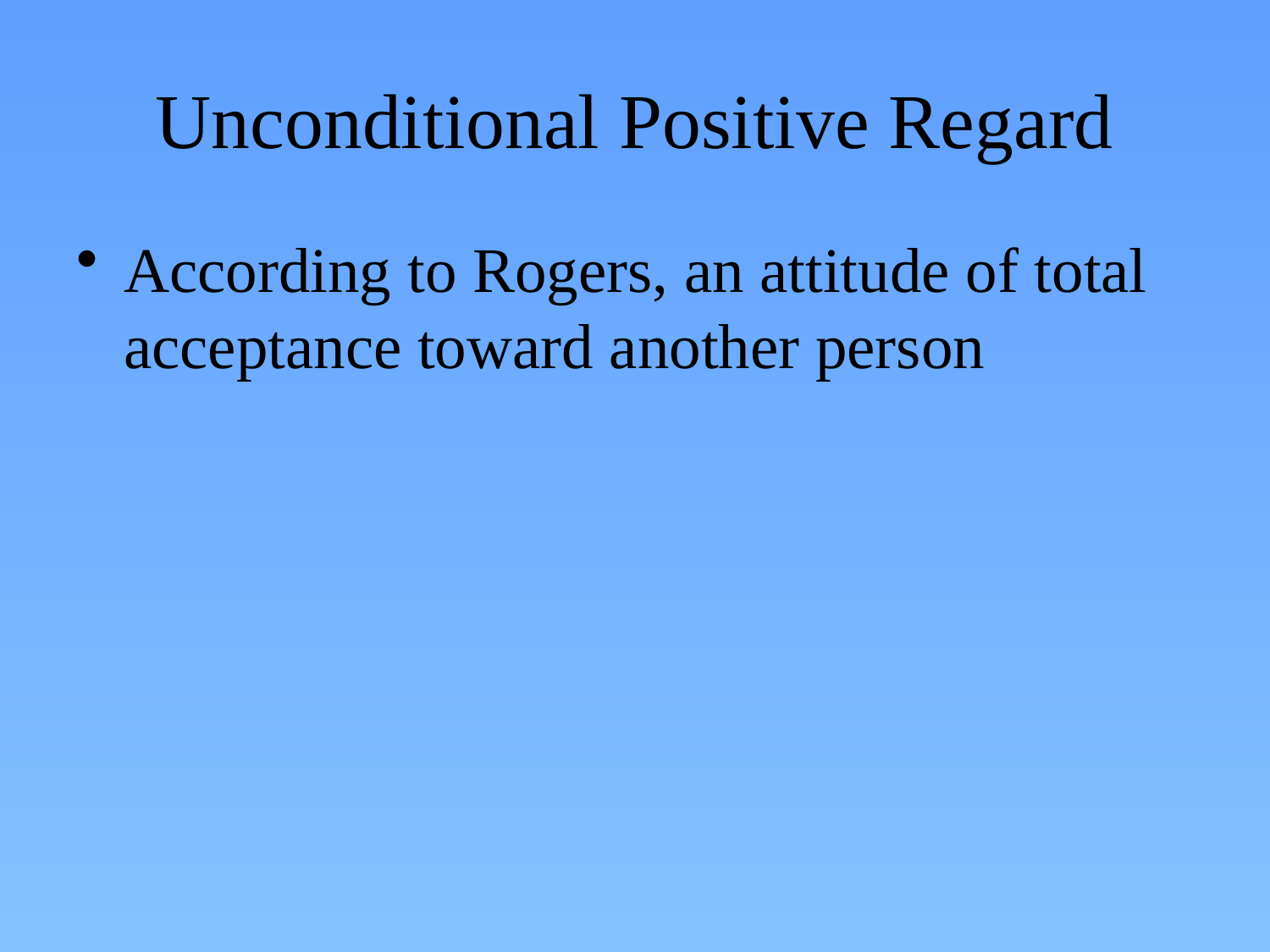

# Unconditional Positive Regard
According to Rogers, an attitude of total acceptance toward another person